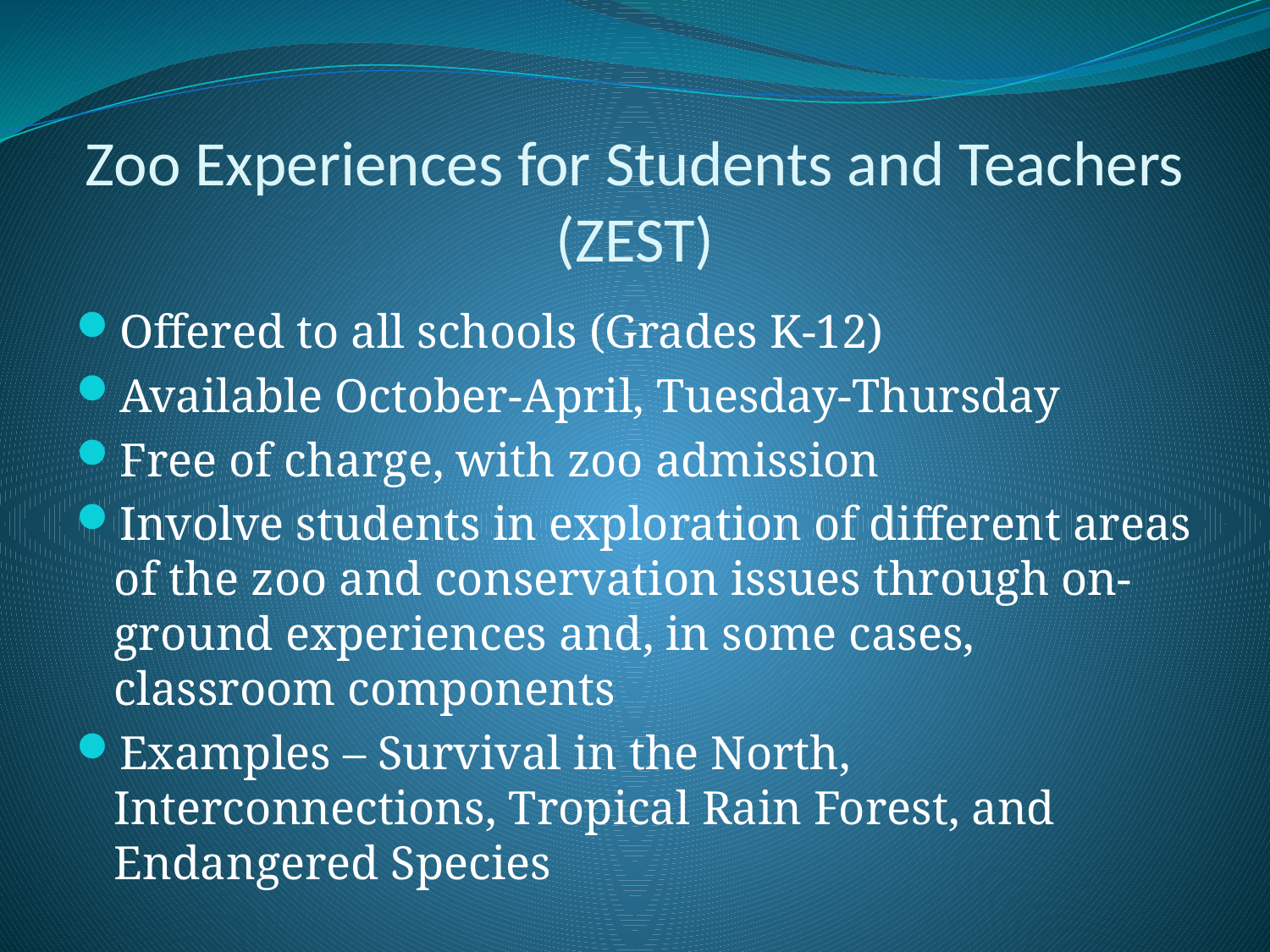

# Zoo Experiences for Students and Teachers (ZEST)
Offered to all schools (Grades K-12)
Available October-April, Tuesday-Thursday
Free of charge, with zoo admission
Involve students in exploration of different areas of the zoo and conservation issues through on-ground experiences and, in some cases, classroom components
Examples – Survival in the North, Interconnections, Tropical Rain Forest, and Endangered Species